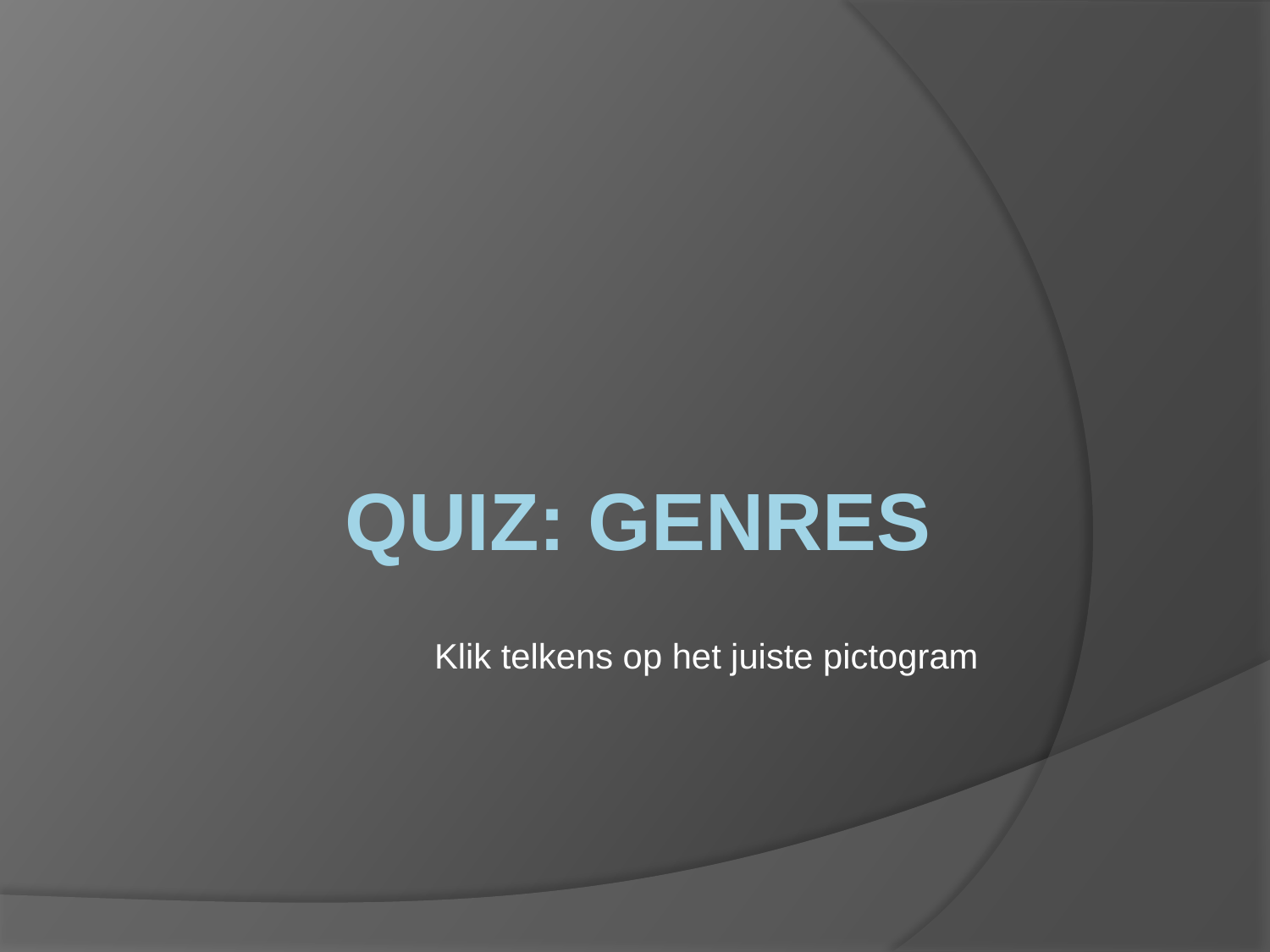

# QUIZ: GENRES
Klik telkens op het juiste pictogram